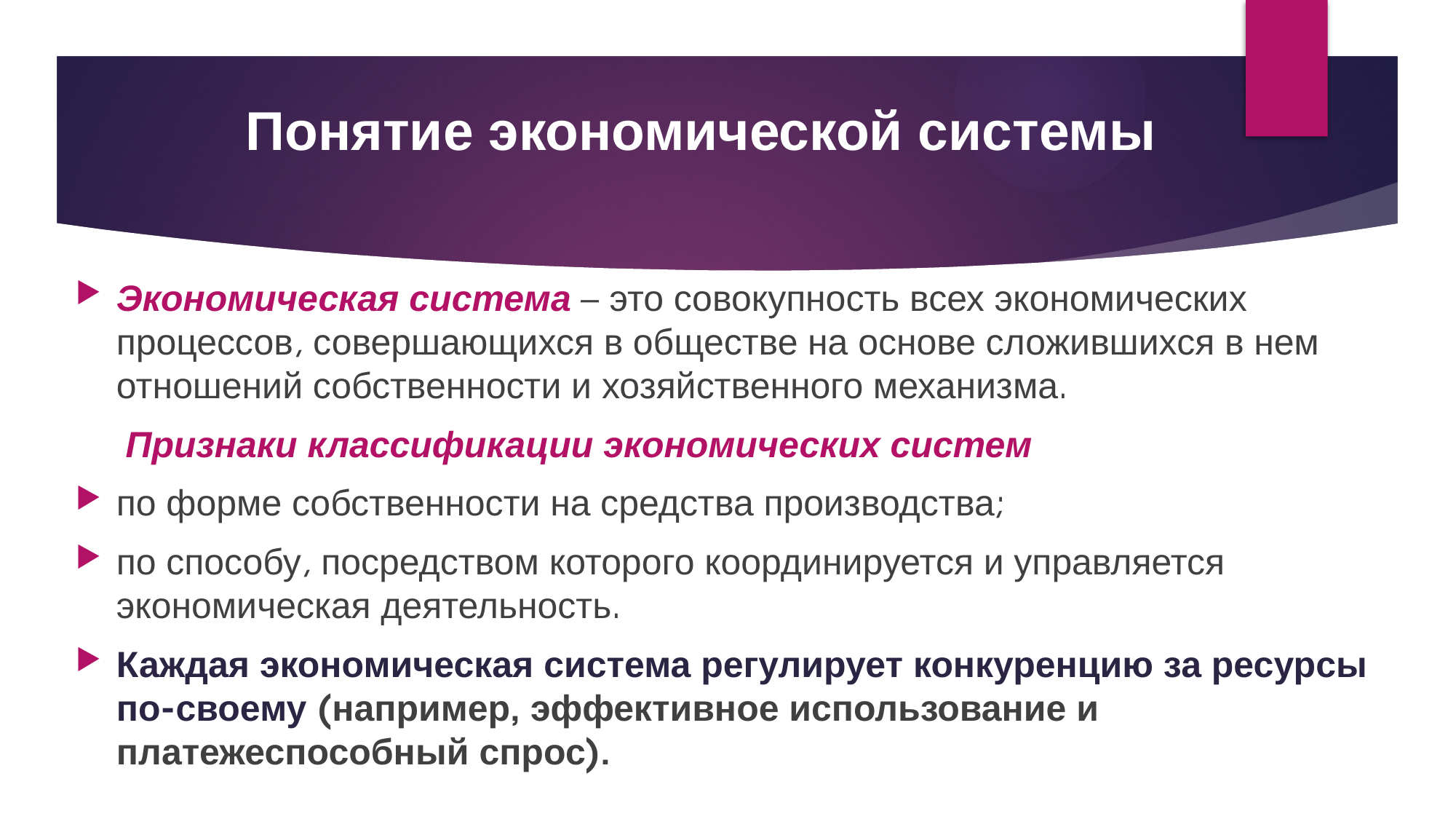

# Понятие экономической системы
Экономическая система – это совокупность всех экономических процессов, совершающихся в обществе на основе сложившихся в нем отношений собственности и хозяйственного механизма.
     Признаки классификации экономических систем
по форме собственности на средства производства;
по способу, посредством которого координируется и управляется экономическая деятельность.
Каждая экономическая система регулирует конкуренцию за ресурсы по-своему (например, эффективное использование и платежеспособный спрос).